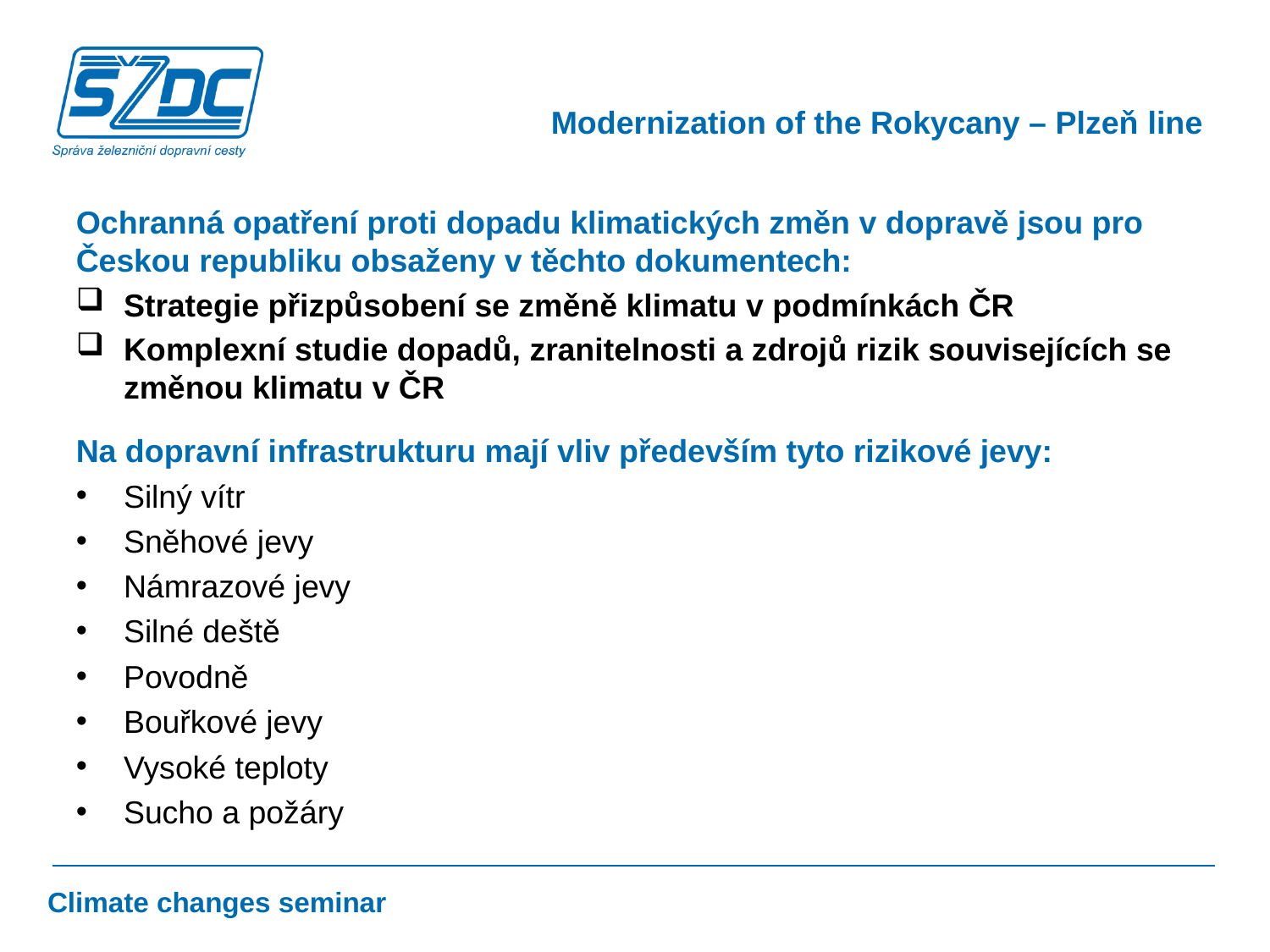

Modernization of the Rokycany – Plzeň line

Ochranná opatření proti dopadu klimatických změn v dopravě jsou pro Českou republiku obsaženy v těchto dokumentech:
Strategie přizpůsobení se změně klimatu v podmínkách ČR
Komplexní studie dopadů, zranitelnosti a zdrojů rizik souvisejících se změnou klimatu v ČR
Na dopravní infrastrukturu mají vliv především tyto rizikové jevy:
Silný vítr
Sněhové jevy
Námrazové jevy
Silné deště
Povodně
Bouřkové jevy
Vysoké teploty
Sucho a požáry
Climate changes seminar